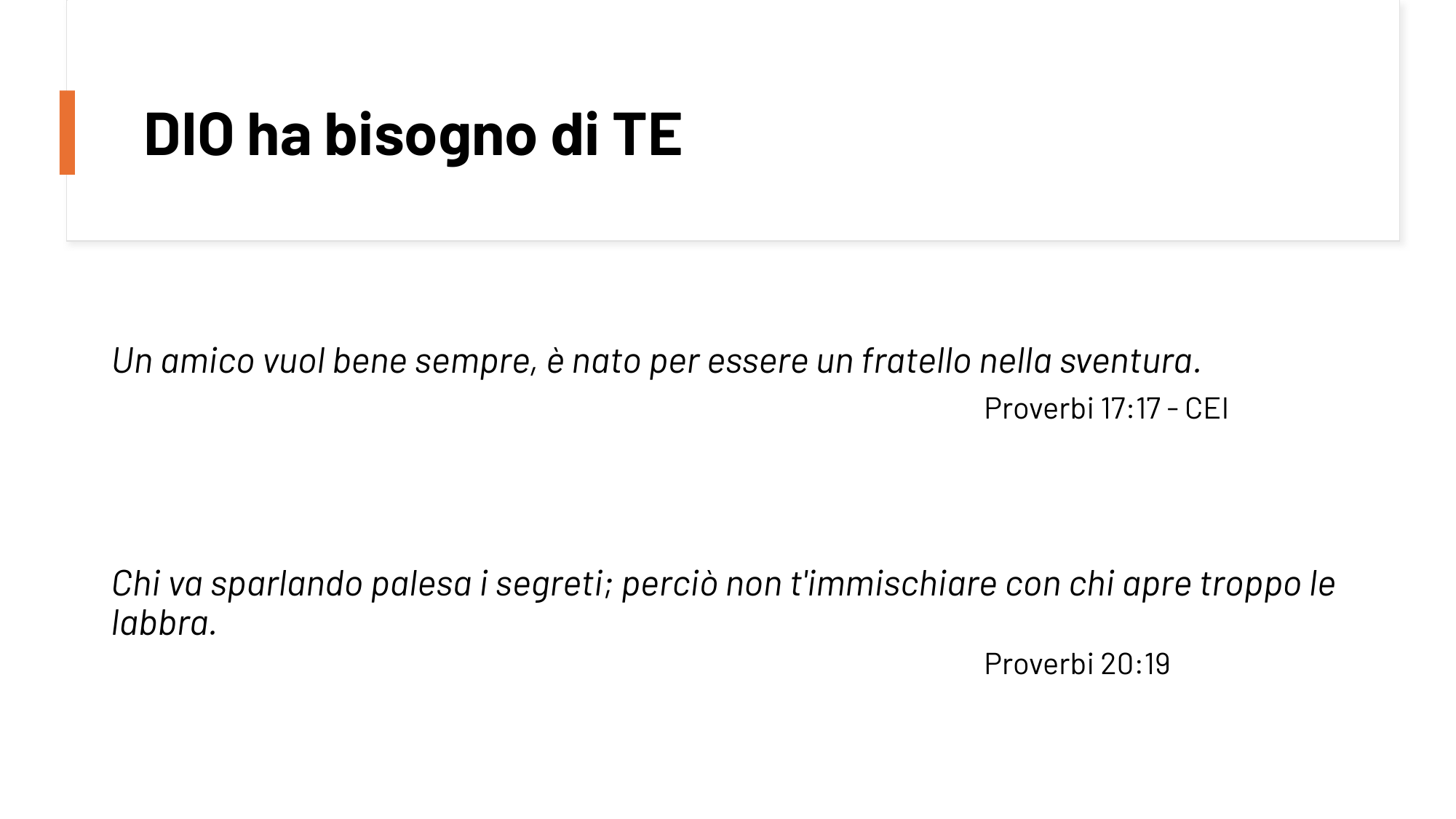

# DIO ha bisogno di TE

Un amico vuol bene sempre, è nato per essere un fratello nella sventura. 									Proverbi 17:17 - CEI

Chi va sparlando palesa i segreti; perciò non t'immischiare con chi apre troppo le labbra.
								Proverbi 20:19